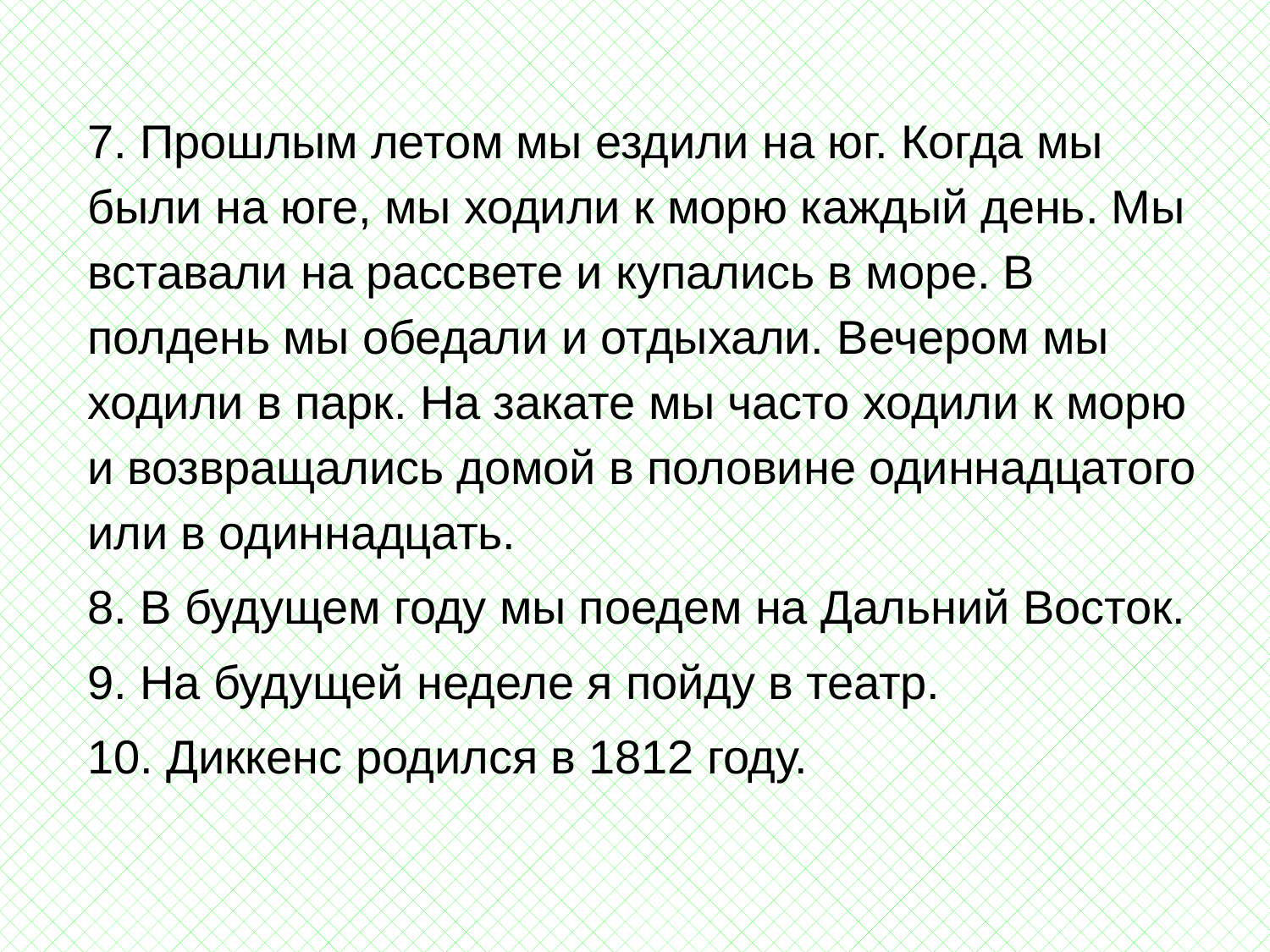

#
7. Прошлым летом мы ездили на юг. Когда мы были на юге, мы ходили к морю каждый день. Мы вставали на рассвете и купались в море. В полдень мы обедали и отдыхали. Вечером мы ходили в парк. На закате мы часто ходили к морю и возвращались домой в половине одиннадцатого или в одиннадцать.
8. В будущем году мы поедем на Дальний Восток.
9. На будущей неделе я пойду в театр.
10. Диккенс родился в 1812 году.